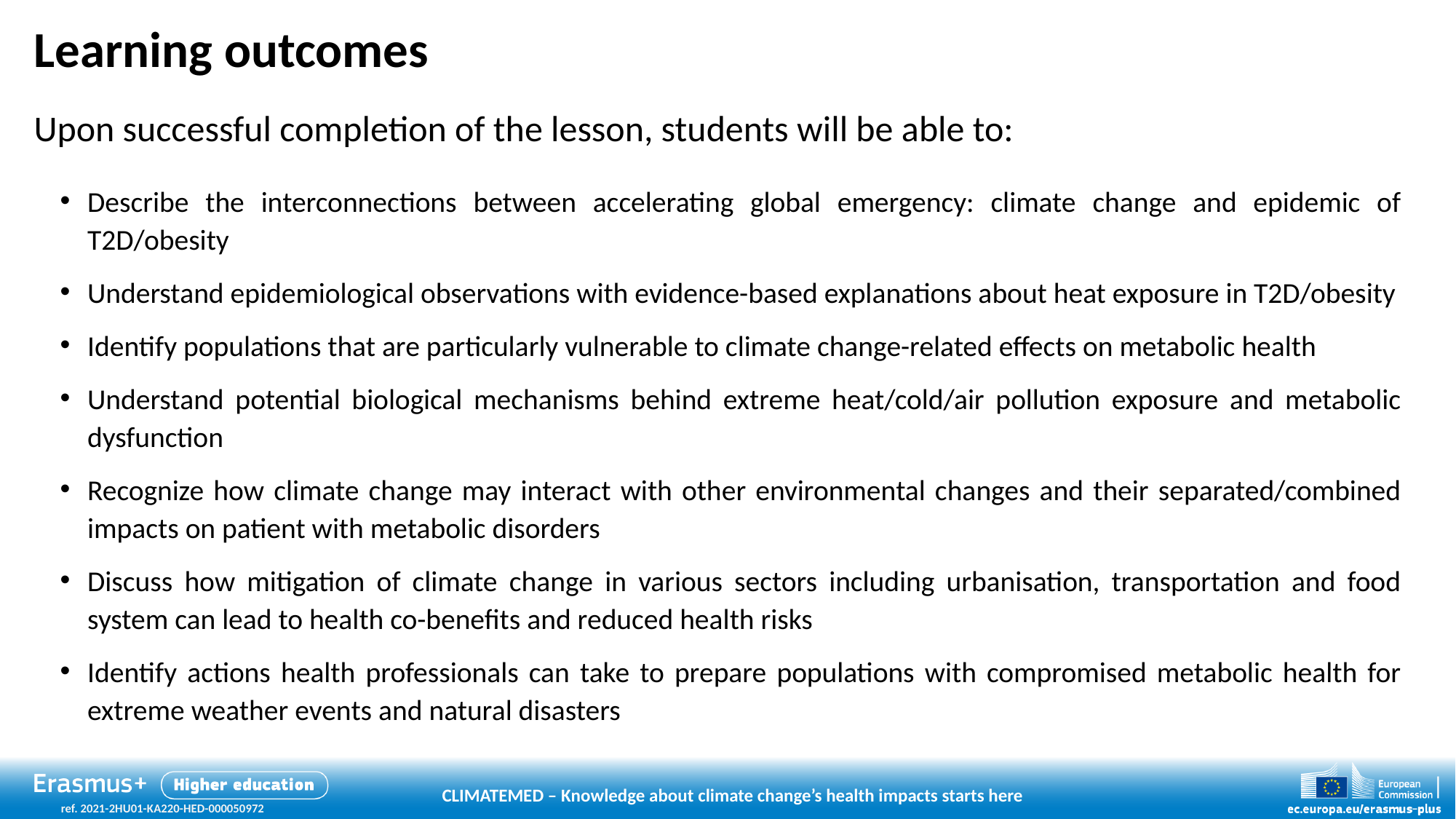

# Learning outcomes
Upon successful completion of the lesson, students will be able to:
Describe the interconnections between accelerating global emergency: climate change and epidemic of T2D/obesity
Understand epidemiological observations with evidence-based explanations about heat exposure in T2D/obesity
Identify populations that are particularly vulnerable to climate change-related effects on metabolic health
Understand potential biological mechanisms behind extreme heat/cold/air pollution exposure and metabolic dysfunction
Recognize how climate change may interact with other environmental changes and their separated/combined impacts on patient with metabolic disorders
Discuss how mitigation of climate change in various sectors including urbanisation, transportation and food system can lead to health co-benefits and reduced health risks
Identify actions health professionals can take to prepare populations with compromised metabolic health for extreme weather events and natural disasters